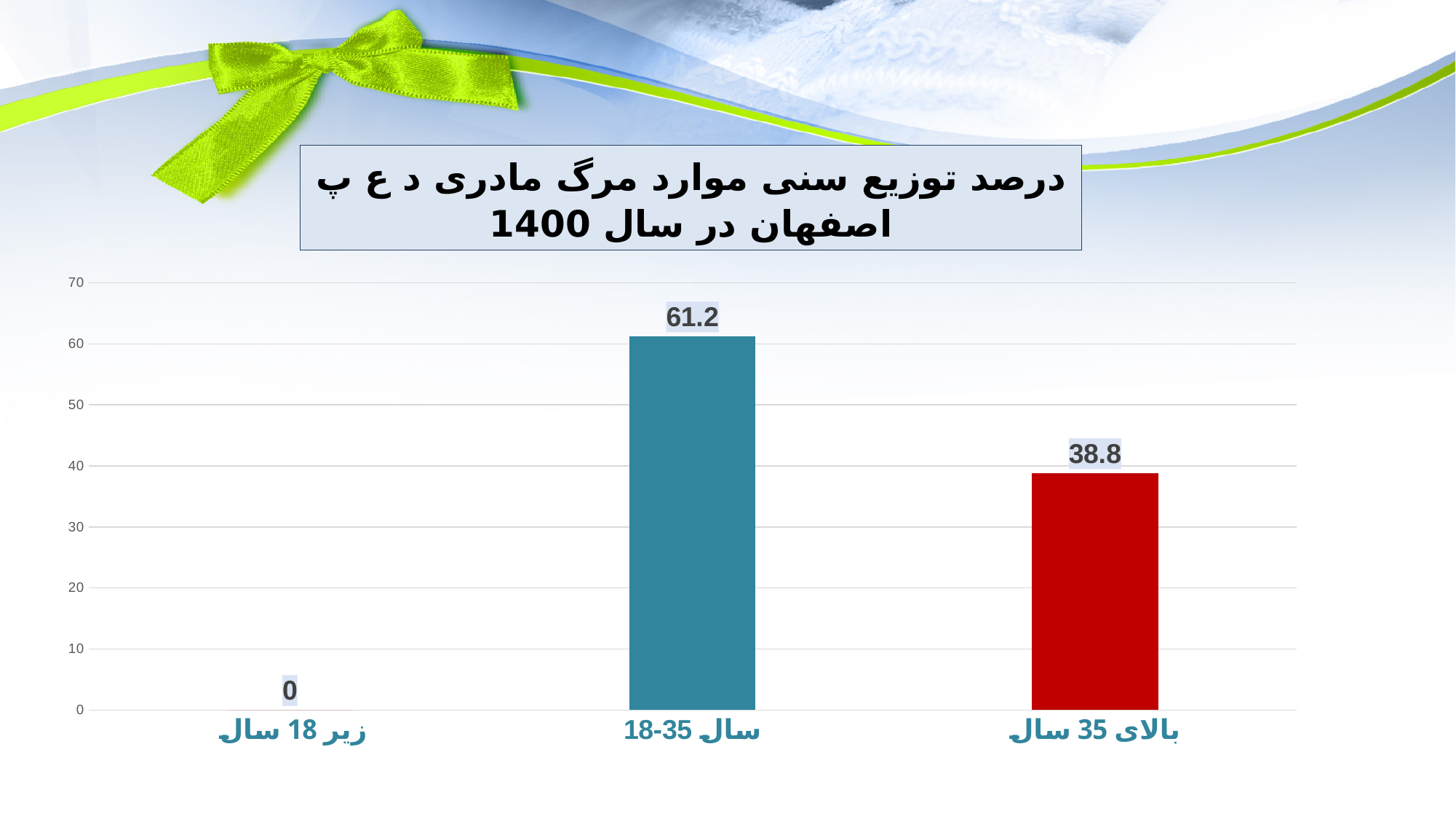

درصد توزیع سنی موارد مرگ مادری د ع پ اصفهان در سال 1400

### Chart

| Category | Series 1 |
|---|---|
|  زیر 18 سال | 0.0 |
| 18-35 سال | 61.2 |
| بالای 35 سال | 38.8 |